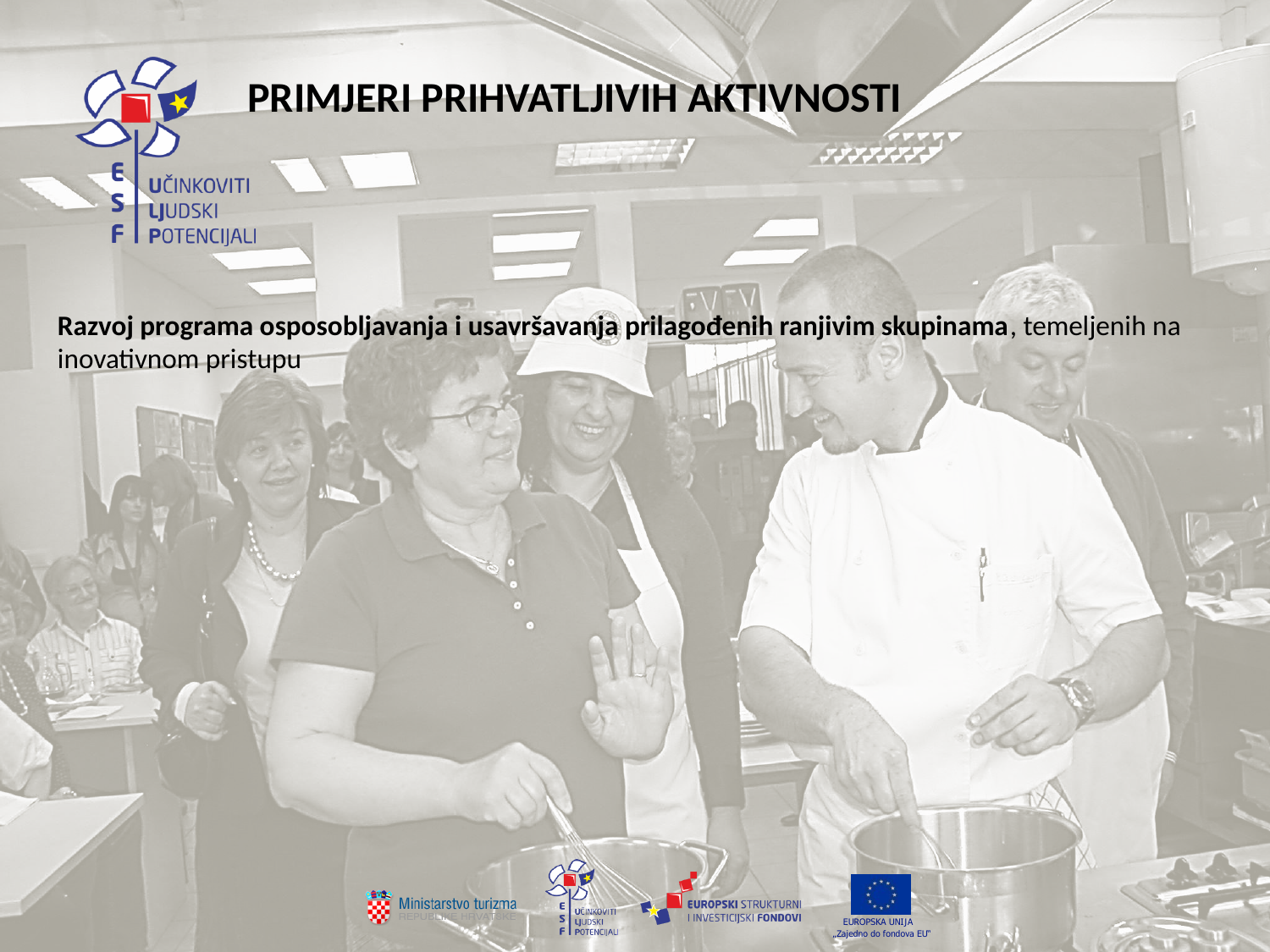

PRIMJERI PRIHVATLJIVIH AKTIVNOSTI
Razvoj programa osposobljavanja i usavršavanja prilagođenih ranjivim skupinama, temeljenih na inovativnom pristupu